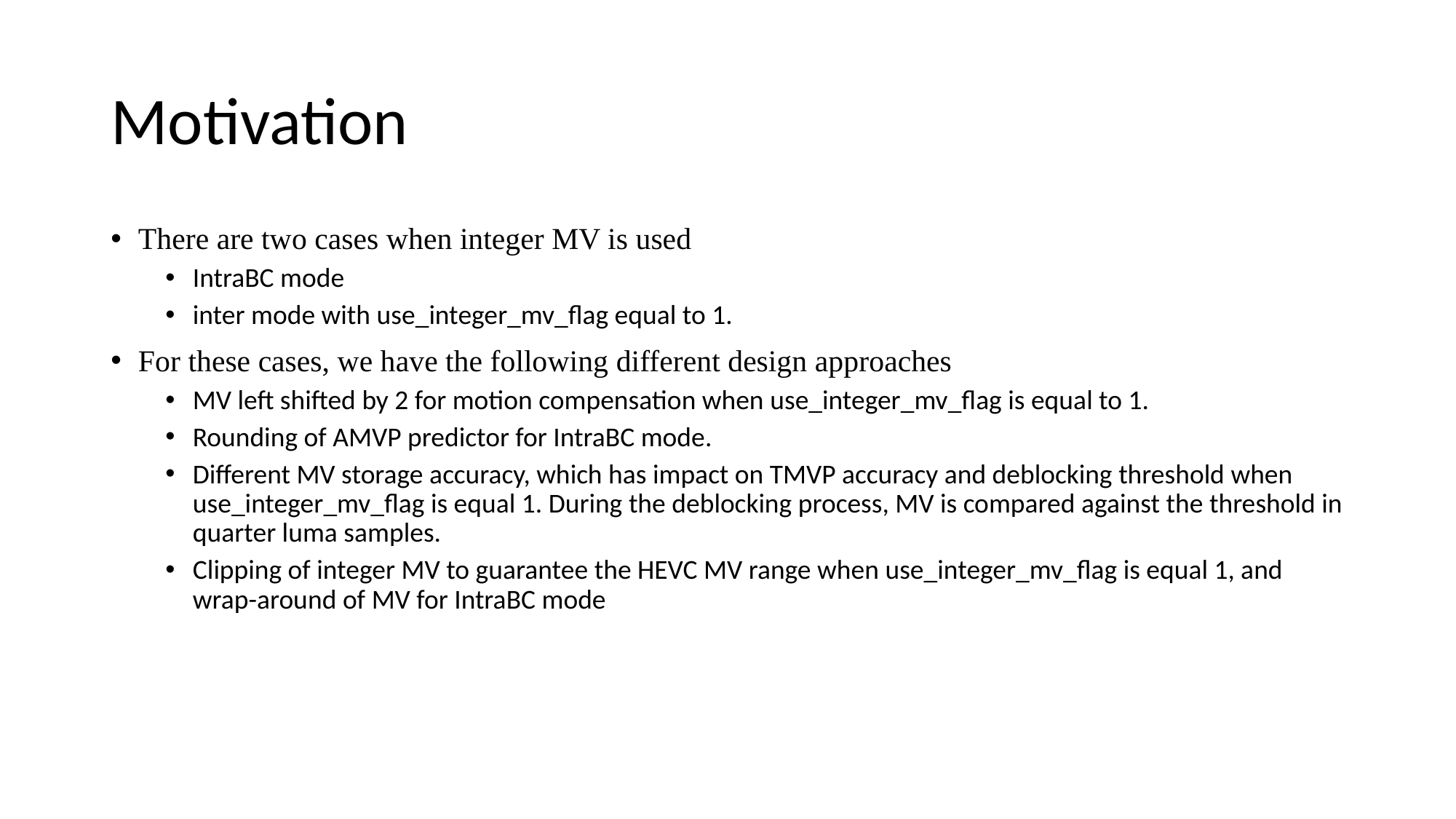

# Motivation
There are two cases when integer MV is used
IntraBC mode
inter mode with use_integer_mv_flag equal to 1.
For these cases, we have the following different design approaches
MV left shifted by 2 for motion compensation when use_integer_mv_flag is equal to 1.
Rounding of AMVP predictor for IntraBC mode.
Different MV storage accuracy, which has impact on TMVP accuracy and deblocking threshold when use_integer_mv_flag is equal 1. During the deblocking process, MV is compared against the threshold in quarter luma samples.
Clipping of integer MV to guarantee the HEVC MV range when use_integer_mv_flag is equal 1, and wrap-around of MV for IntraBC mode